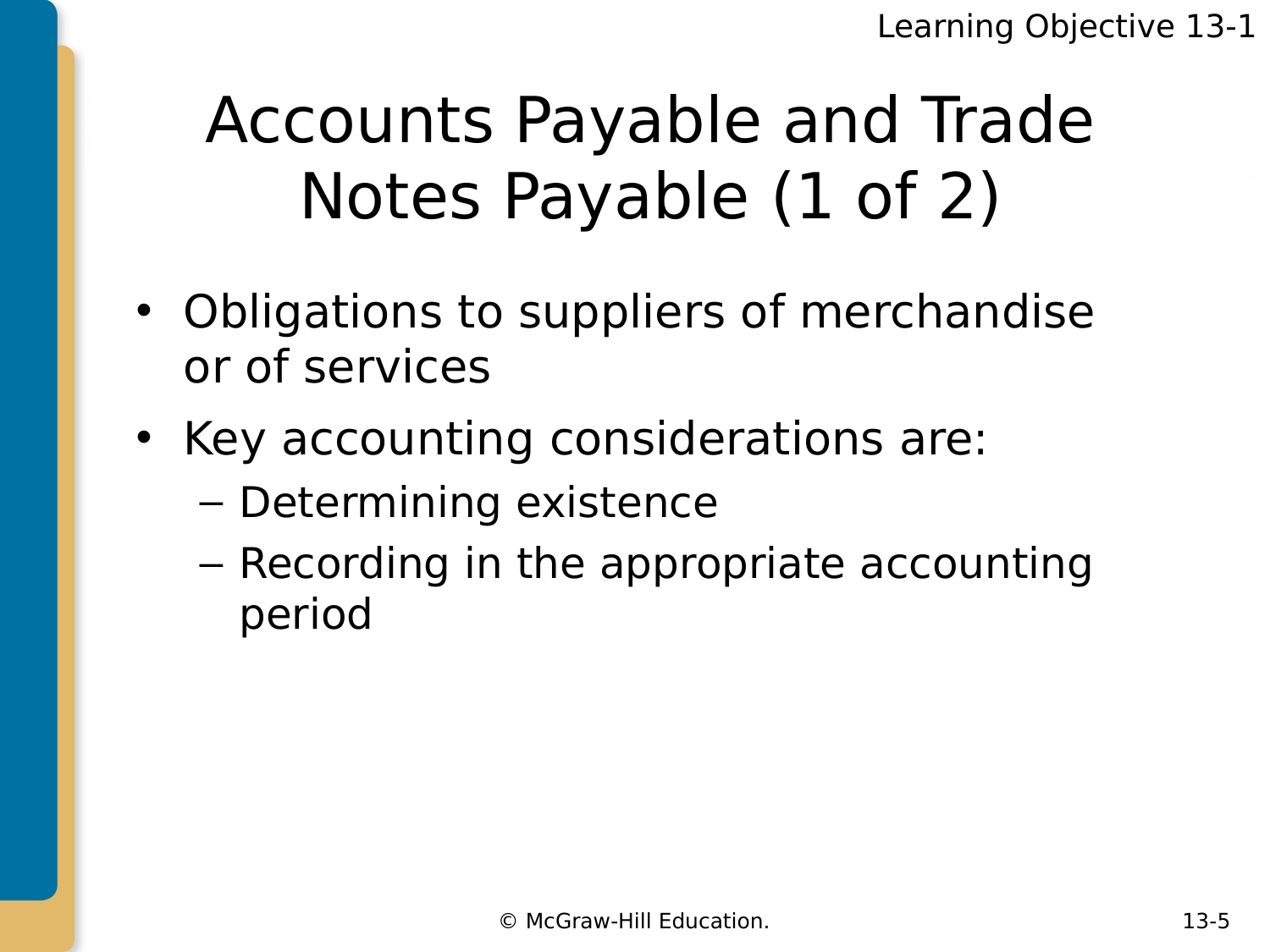

Learning Objective 13-1
# Accounts Payable and Trade Notes Payable (1 of 2)
Obligations to suppliers of merchandise or of services
Key accounting considerations are:
Determining existence
Recording in the appropriate accounting period